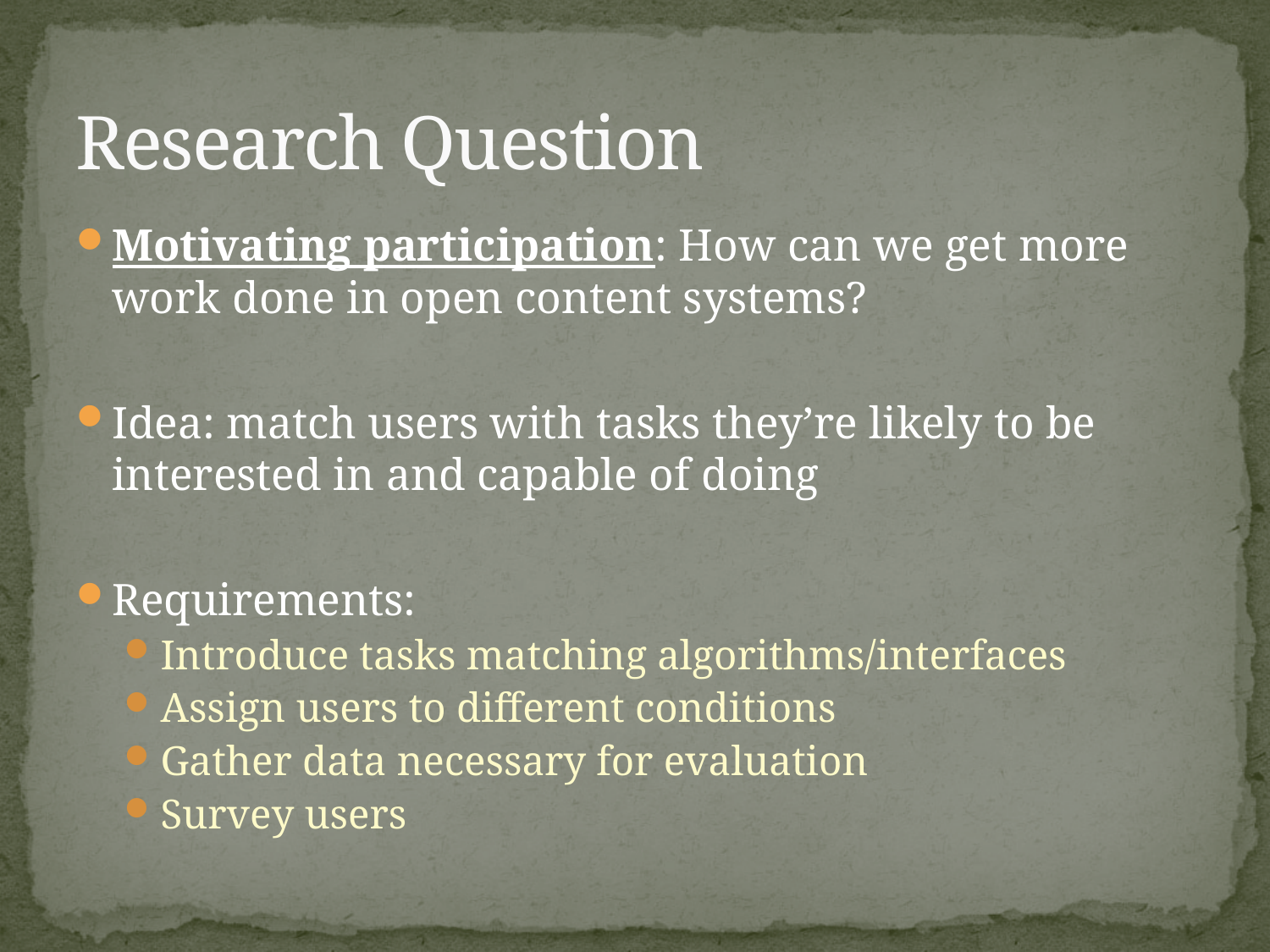

# Research Question
Motivating participation: How can we get more work done in open content systems?

Idea: match users with tasks they’re likely to be interested in and capable of doing

Requirements:
Introduce tasks matching algorithms/interfaces
Assign users to different conditions
Gather data necessary for evaluation
Survey users